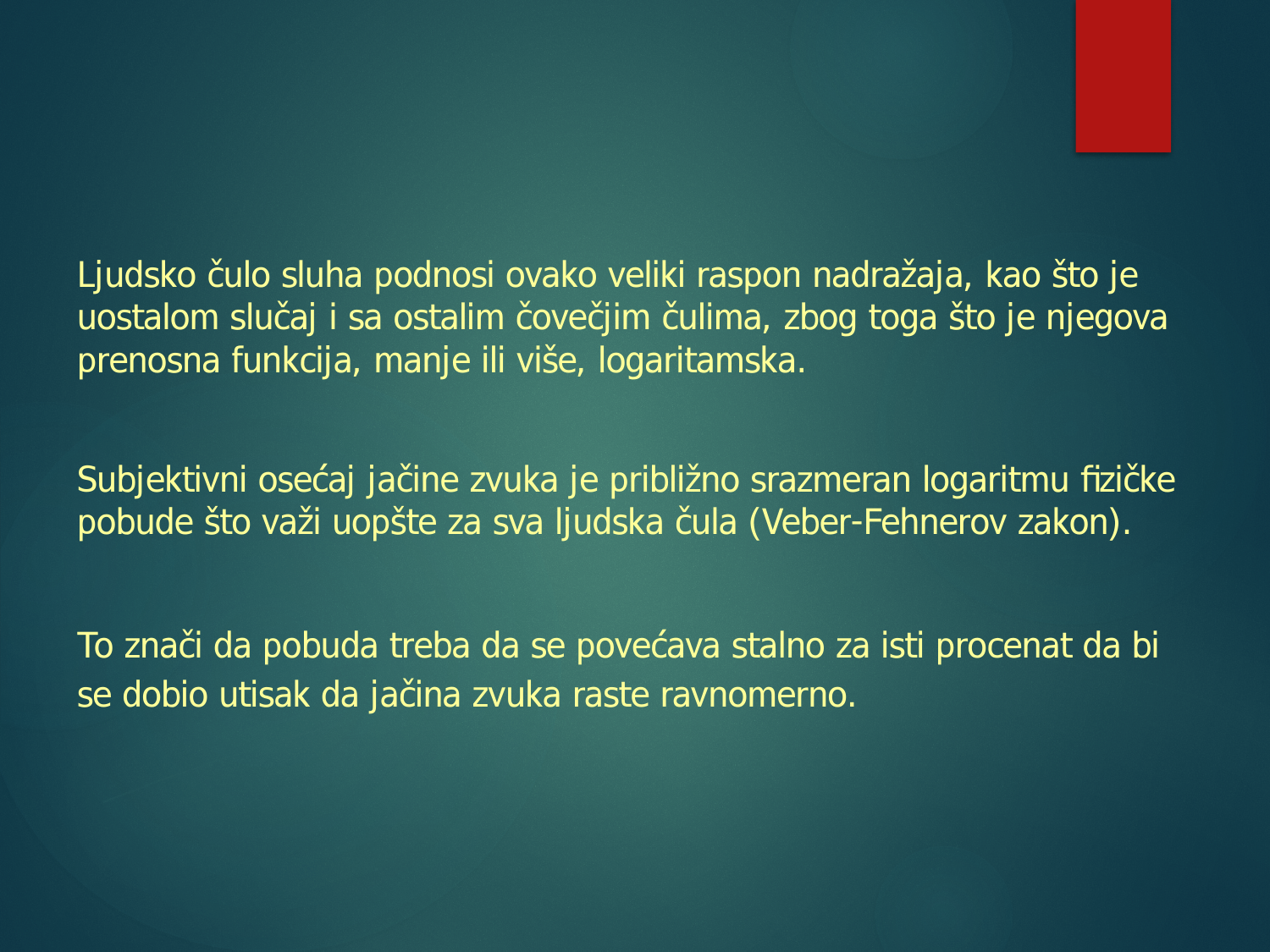

Ljudsko čulo sluha podnosi ovako veliki raspon nadražaja, kao što je uostalom slučaj i sa ostalim čovečjim čulima, zbog toga što je njegova prenosna funkcija, manje ili više, logaritamska.

Subjektivni osećaj jačine zvuka je približno srazmeran logaritmu fizičke pobude što važi uopšte za sva ljudska čula (Veber-Fehnerov zakon).

To znači da pobuda treba da se povećava stalno za isti procenat da bi se dobio utisak da jačina zvuka raste ravnomerno.